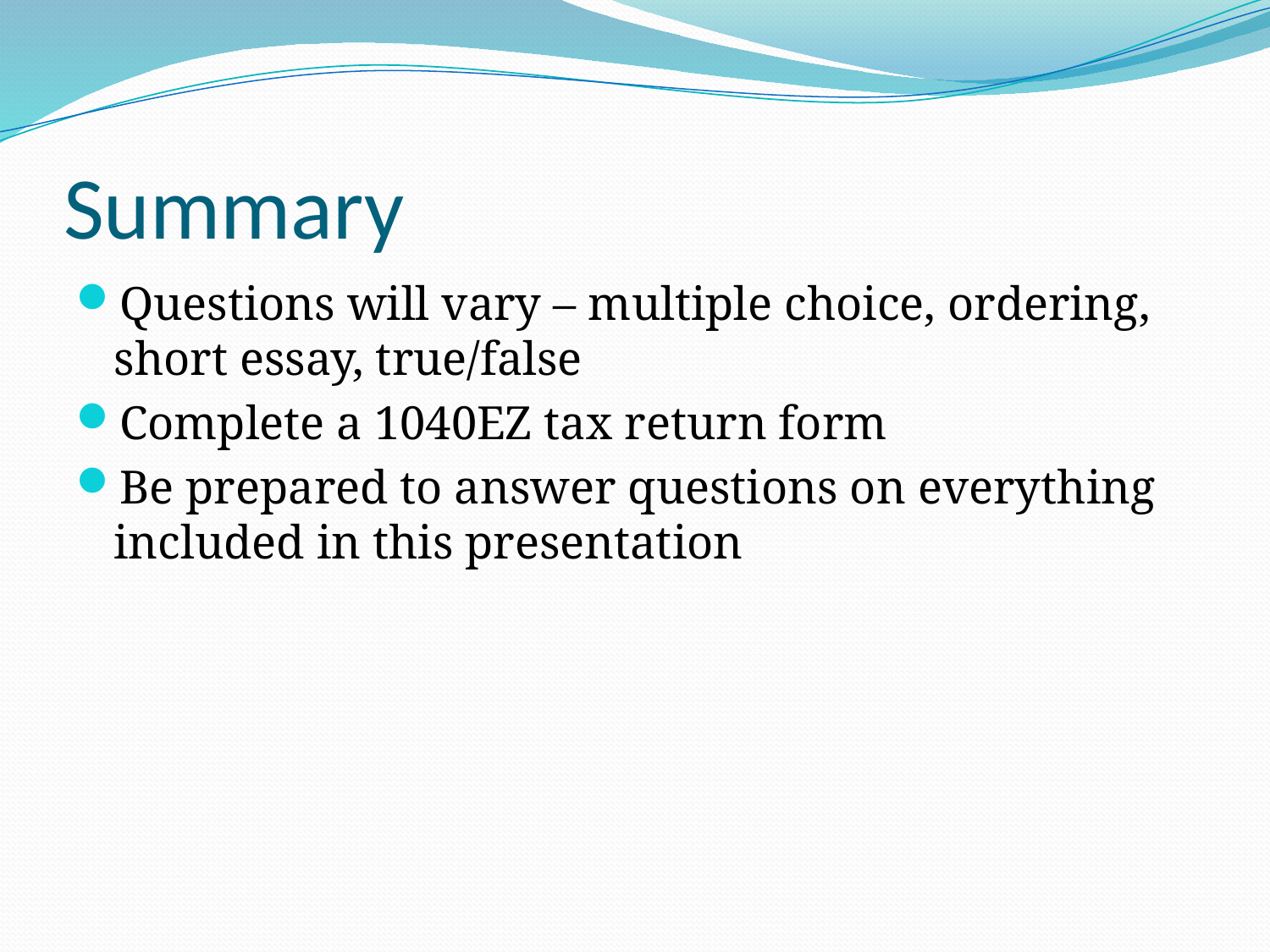

# Summary
Questions will vary – multiple choice, ordering, short essay, true/false
Complete a 1040EZ tax return form
Be prepared to answer questions on everything included in this presentation